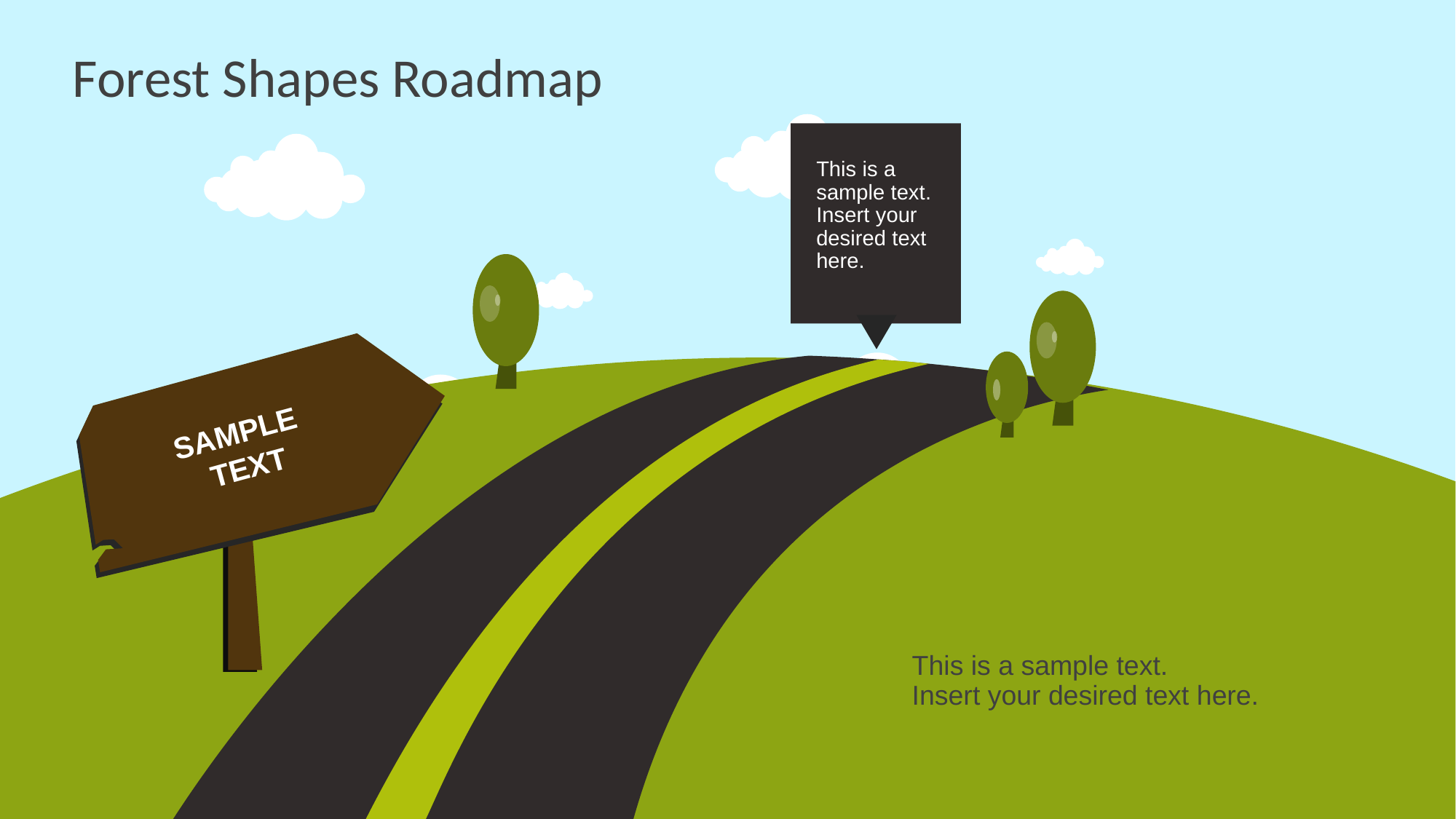

# Forest Shapes Roadmap

This is a sample text.
Insert your desired text here.

SAMPLE
TEXT
This is a sample text.
Insert your desired text here.